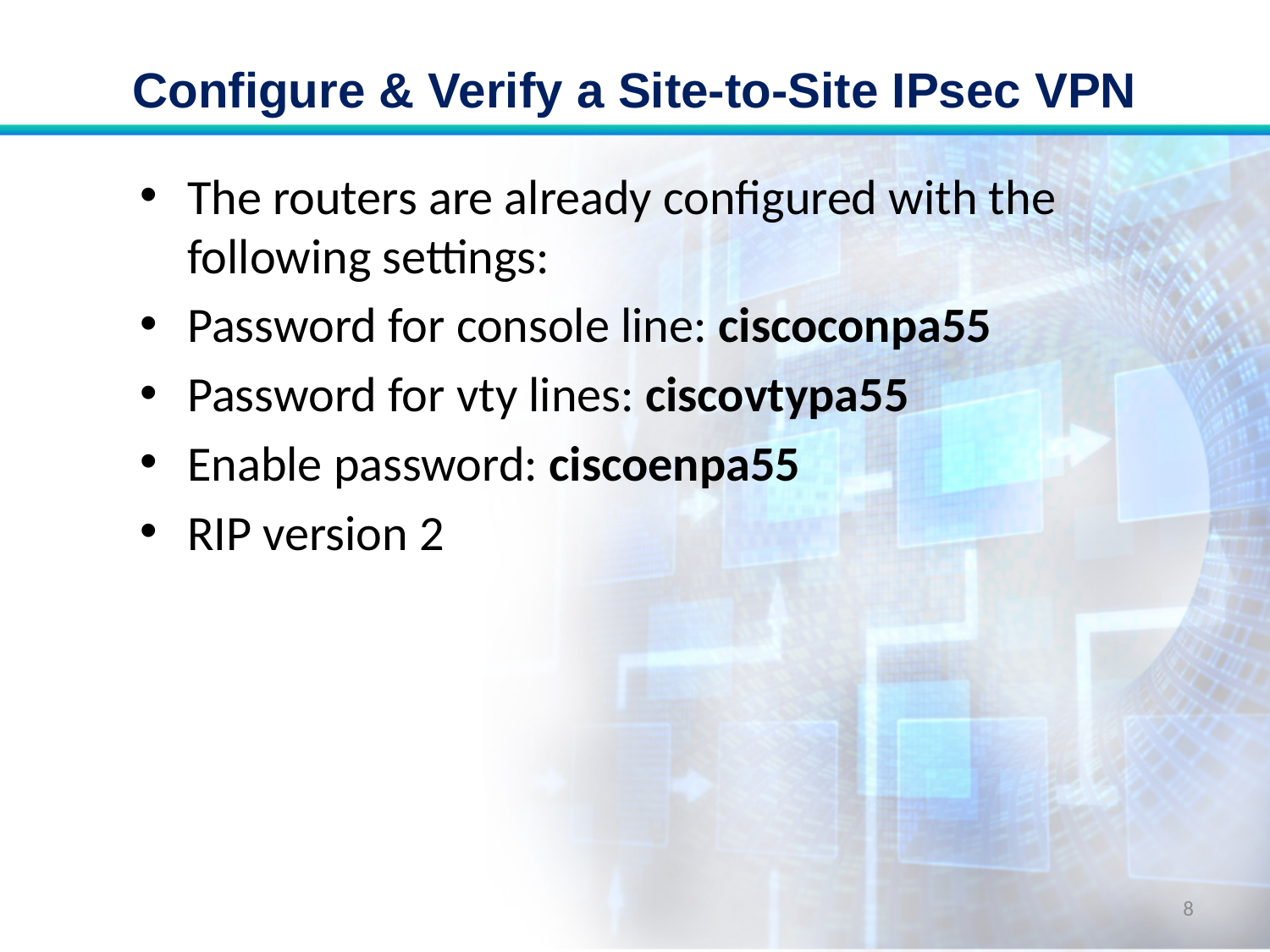

# Configure & Verify a Site-to-Site IPsec VPN
The routers are already configured with the following settings:
Password for console line: ciscoconpa55
Password for vty lines: ciscovtypa55
Enable password: ciscoenpa55
RIP version 2
8